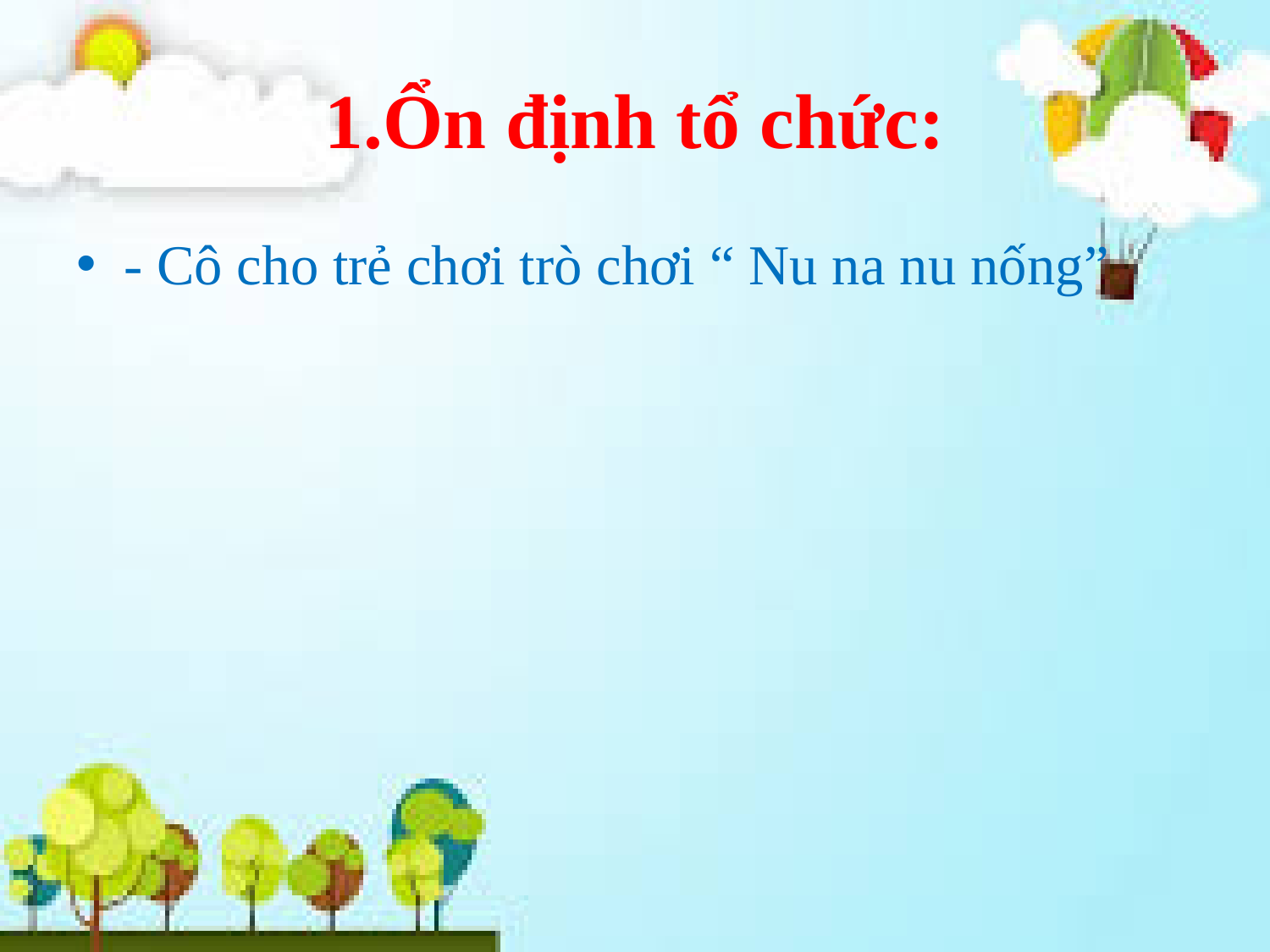

# 1.Ổn định tổ chức:
- Cô cho trẻ chơi trò chơi “ Nu na nu nống”